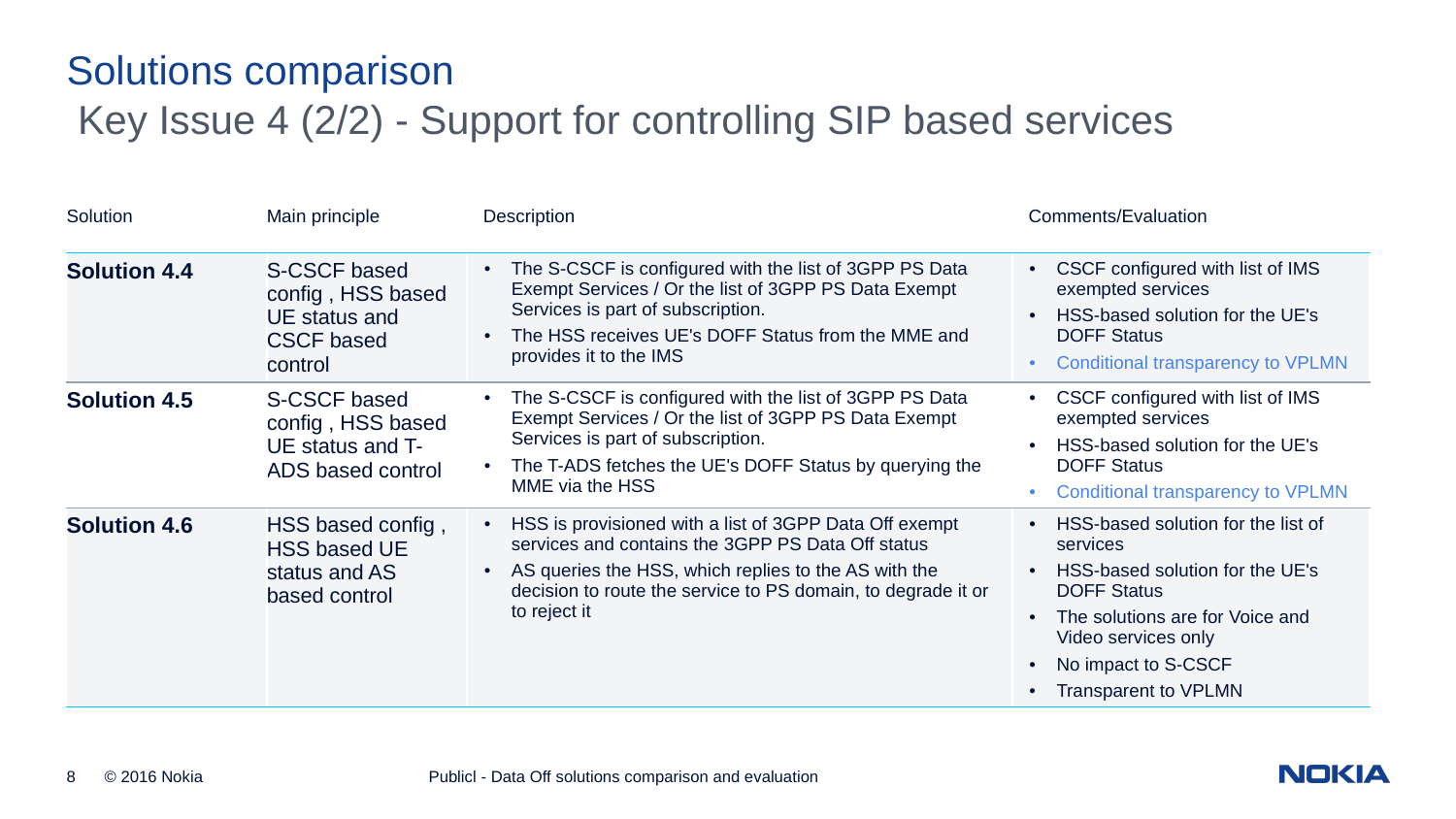

Solutions comparison
 Key Issue 4 (2/2) - Support for controlling SIP based services

| Solution | Main principle | Description | Comments/Evaluation |
| --- | --- | --- | --- |
| Solution 4.4 | S-CSCF based config , HSS based UE status and CSCF based control | The S-CSCF is configured with the list of 3GPP PS Data Exempt Services / Or the list of 3GPP PS Data Exempt Services is part of subscription. The HSS receives UE's DOFF Status from the MME and provides it to the IMS | CSCF configured with list of IMS exempted services HSS-based solution for the UE's DOFF Status Conditional transparency to VPLMN |
| Solution 4.5 | S-CSCF based config , HSS based UE status and T-ADS based control | The S-CSCF is configured with the list of 3GPP PS Data Exempt Services / Or the list of 3GPP PS Data Exempt Services is part of subscription. The T-ADS fetches the UE's DOFF Status by querying the MME via the HSS | CSCF configured with list of IMS exempted services HSS-based solution for the UE's DOFF Status Conditional transparency to VPLMN |
| Solution 4.6 | HSS based config , HSS based UE status and AS based control | HSS is provisioned with a list of 3GPP Data Off exempt services and contains the 3GPP PS Data Off status AS queries the HSS, which replies to the AS with the decision to route the service to PS domain, to degrade it or to reject it | HSS-based solution for the list of services HSS-based solution for the UE's DOFF Status The solutions are for Voice and Video services only No impact to S-CSCF Transparent to VPLMN |
Publicl - Data Off solutions comparison and evaluation